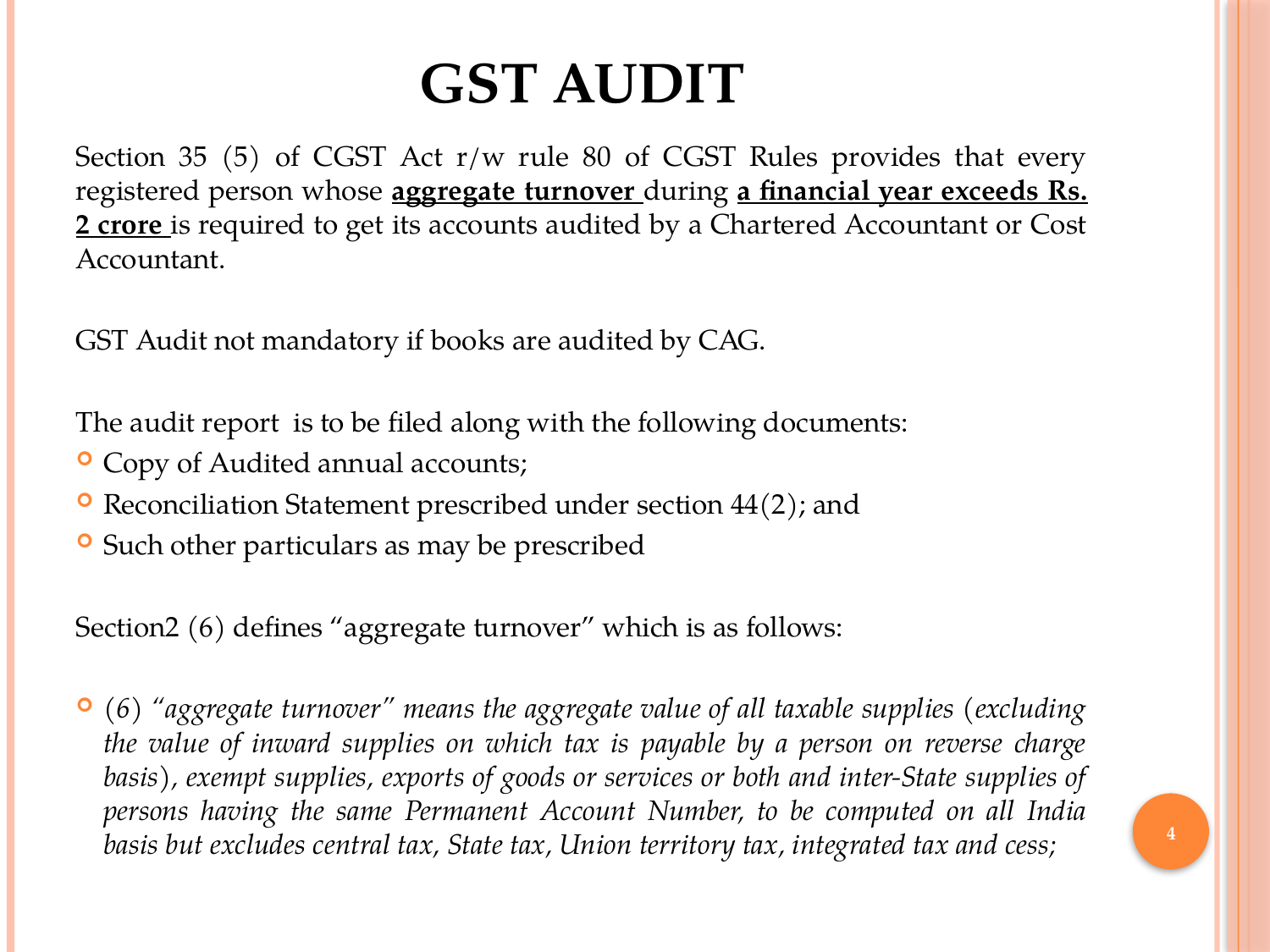

# GST AUDIT
Section 35 (5) of CGST Act r/w rule 80 of CGST Rules provides that every registered person whose aggregate turnover during a financial year exceeds Rs. 2 crore is required to get its accounts audited by a Chartered Accountant or Cost Accountant.

GST Audit not mandatory if books are audited by CAG.

The audit report  is to be filed along with the following documents:
Copy of Audited annual accounts;
Reconciliation Statement prescribed under section 44(2); and
Such other particulars as may be prescribed

Section2 (6) defines “aggregate turnover” which is as follows:

(6) “aggregate turnover” means the aggregate value of all taxable supplies (excluding the value of inward supplies on which tax is payable by a person on reverse charge basis), exempt supplies, exports of goods or services or both and inter-State supplies of persons having the same Permanent Account Number, to be computed on all India basis but excludes central tax, State tax, Union territory tax, integrated tax and cess;

4